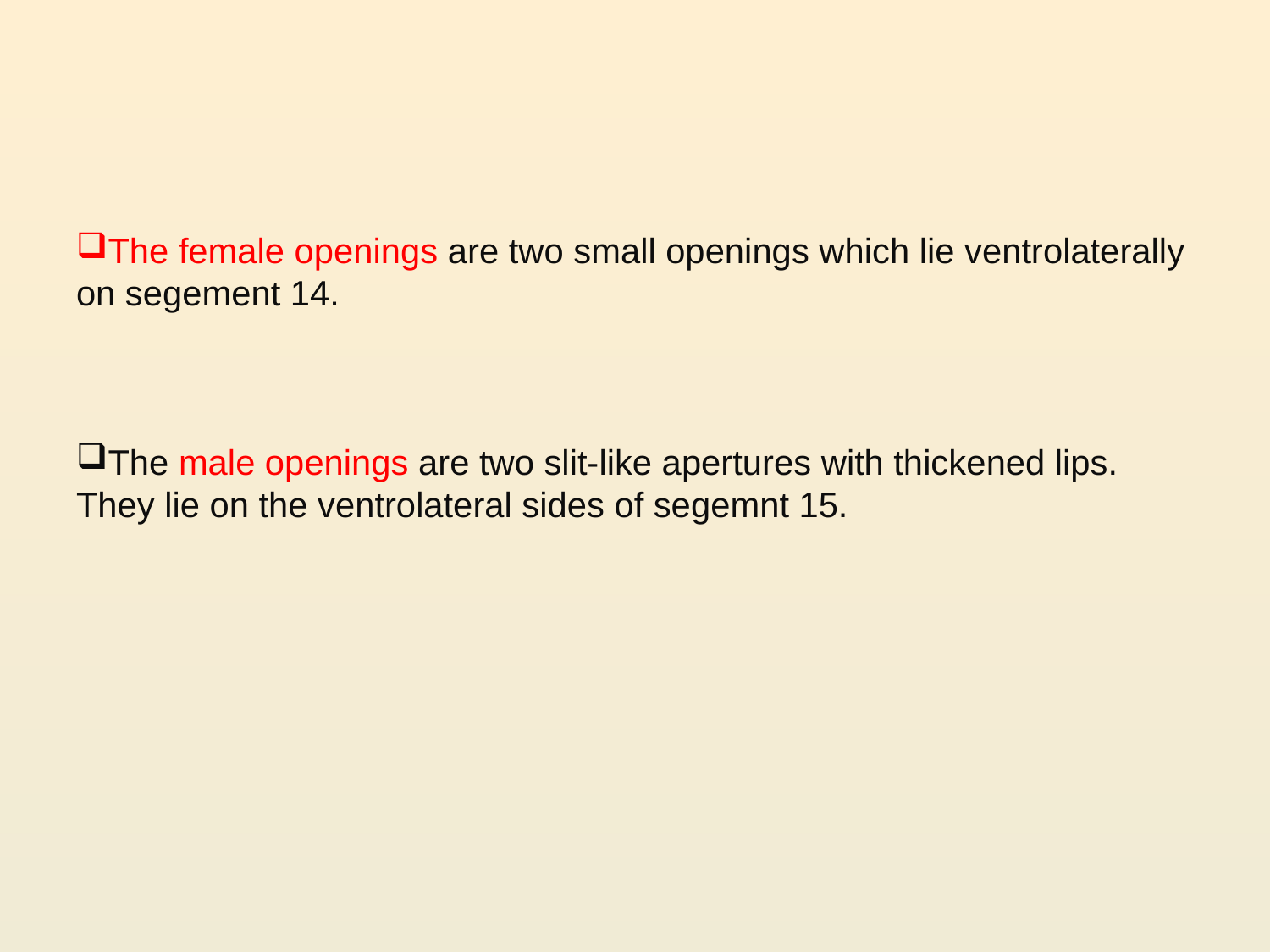

The female openings are two small openings which lie ventrolaterally on segement 14.

The male openings are two slit-like apertures with thickened lips. They lie on the ventrolateral sides of segemnt 15.